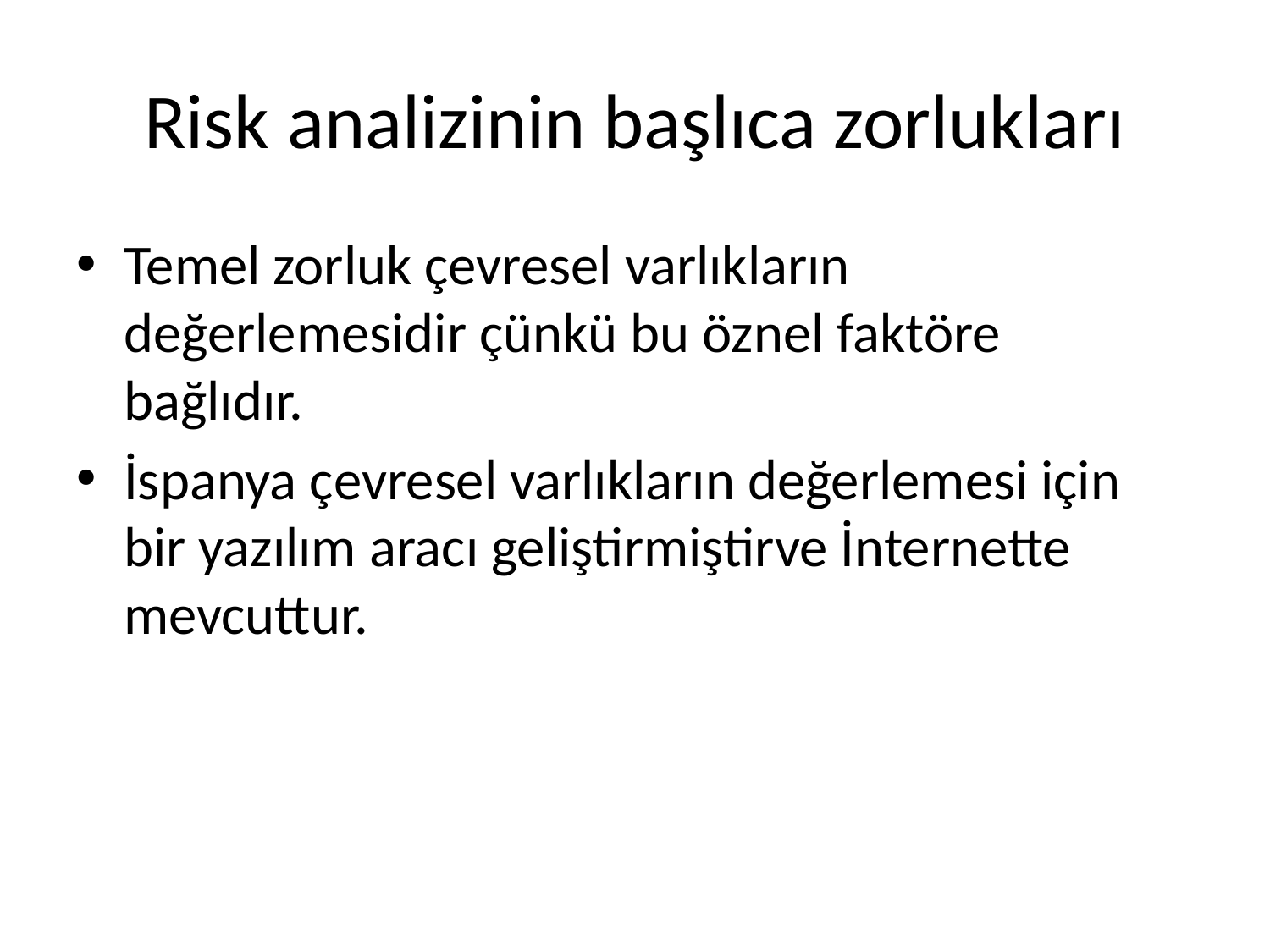

# Risk analizinin başlıca zorlukları
Temel zorluk çevresel varlıkların değerlemesidir çünkü bu öznel faktöre bağlıdır.
İspanya çevresel varlıkların değerlemesi için bir yazılım aracı geliştirmiştirve İnternette mevcuttur.